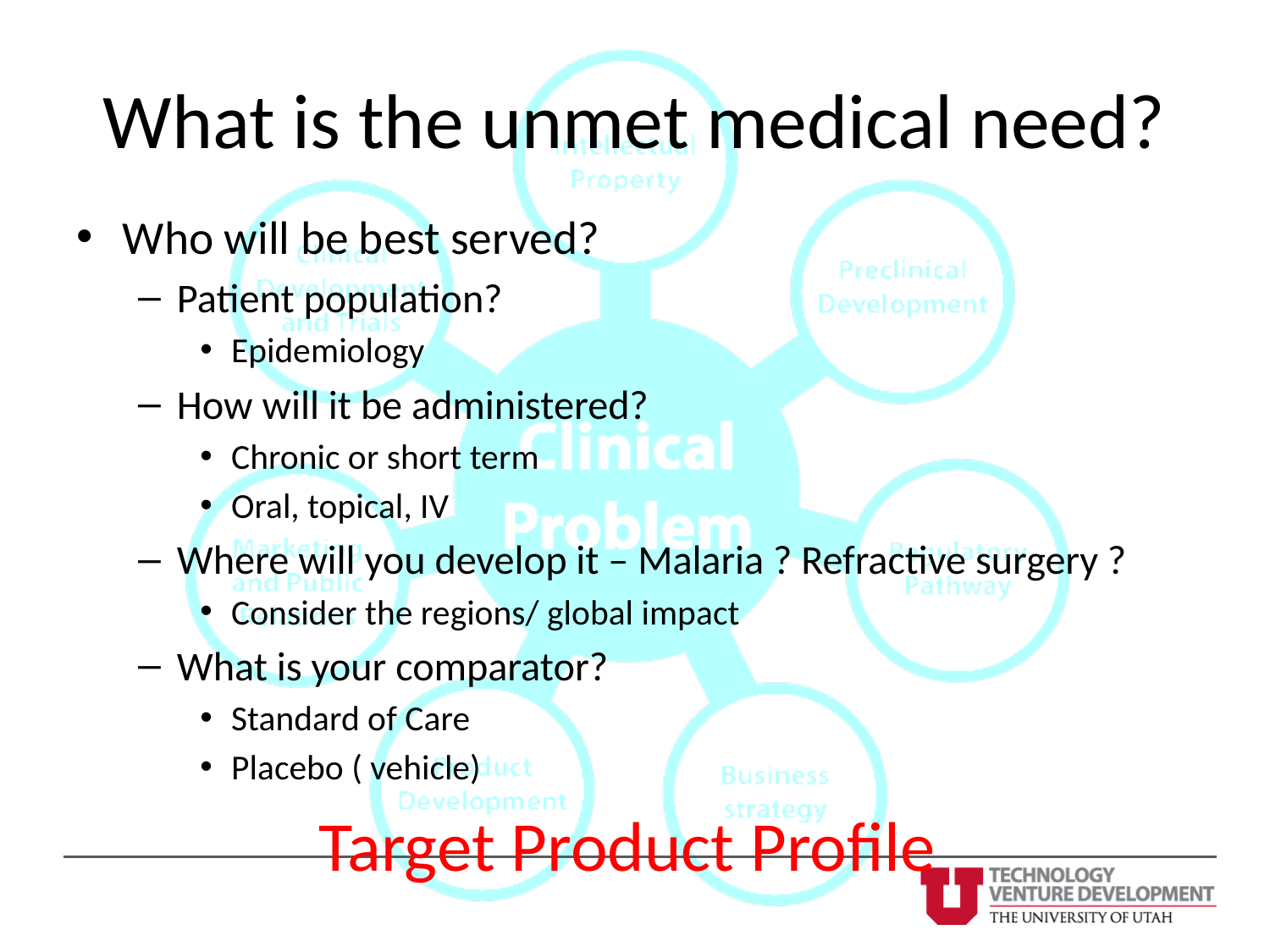

# What is the unmet medical need?
Who will be best served?
Patient population?
Epidemiology
How will it be administered?
Chronic or short term
Oral, topical, IV
Where will you develop it – Malaria ? Refractive surgery ?
Consider the regions/ global impact
What is your comparator?
Standard of Care
Placebo ( vehicle)
Target Product Profile